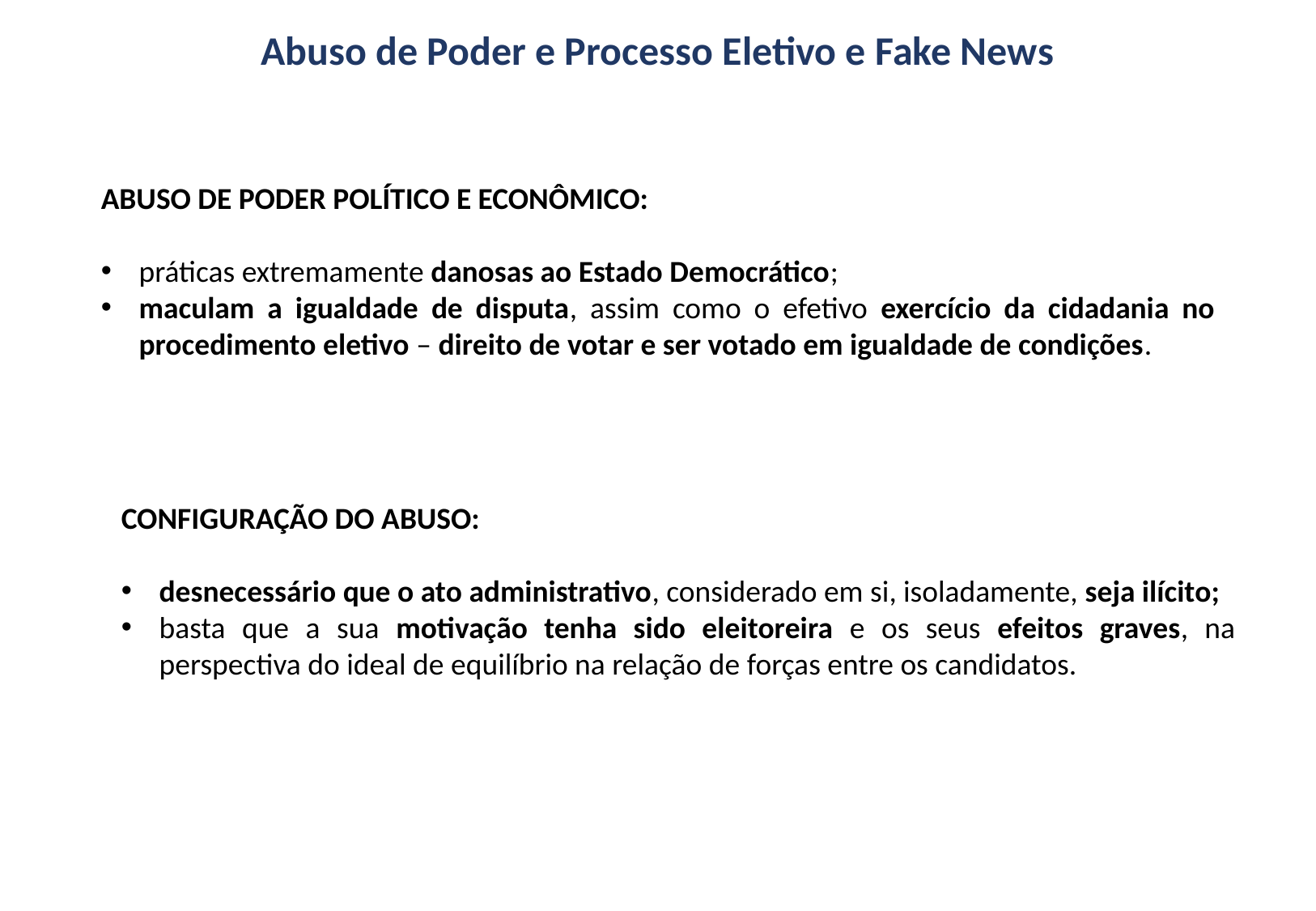

Abuso de Poder e Processo Eletivo e Fake News
ABUSO DE PODER POLÍTICO E ECONÔMICO:

práticas extremamente danosas ao Estado Democrático;
maculam a igualdade de disputa, assim como o efetivo exercício da cidadania no procedimento eletivo – direito de votar e ser votado em igualdade de condições.
CONFIGURAÇÃO DO ABUSO:

desnecessário que o ato administrativo, considerado em si, isoladamente, seja ilícito;
basta que a sua motivação tenha sido eleitoreira e os seus efeitos graves, na perspectiva do ideal de equilíbrio na relação de forças entre os candidatos.